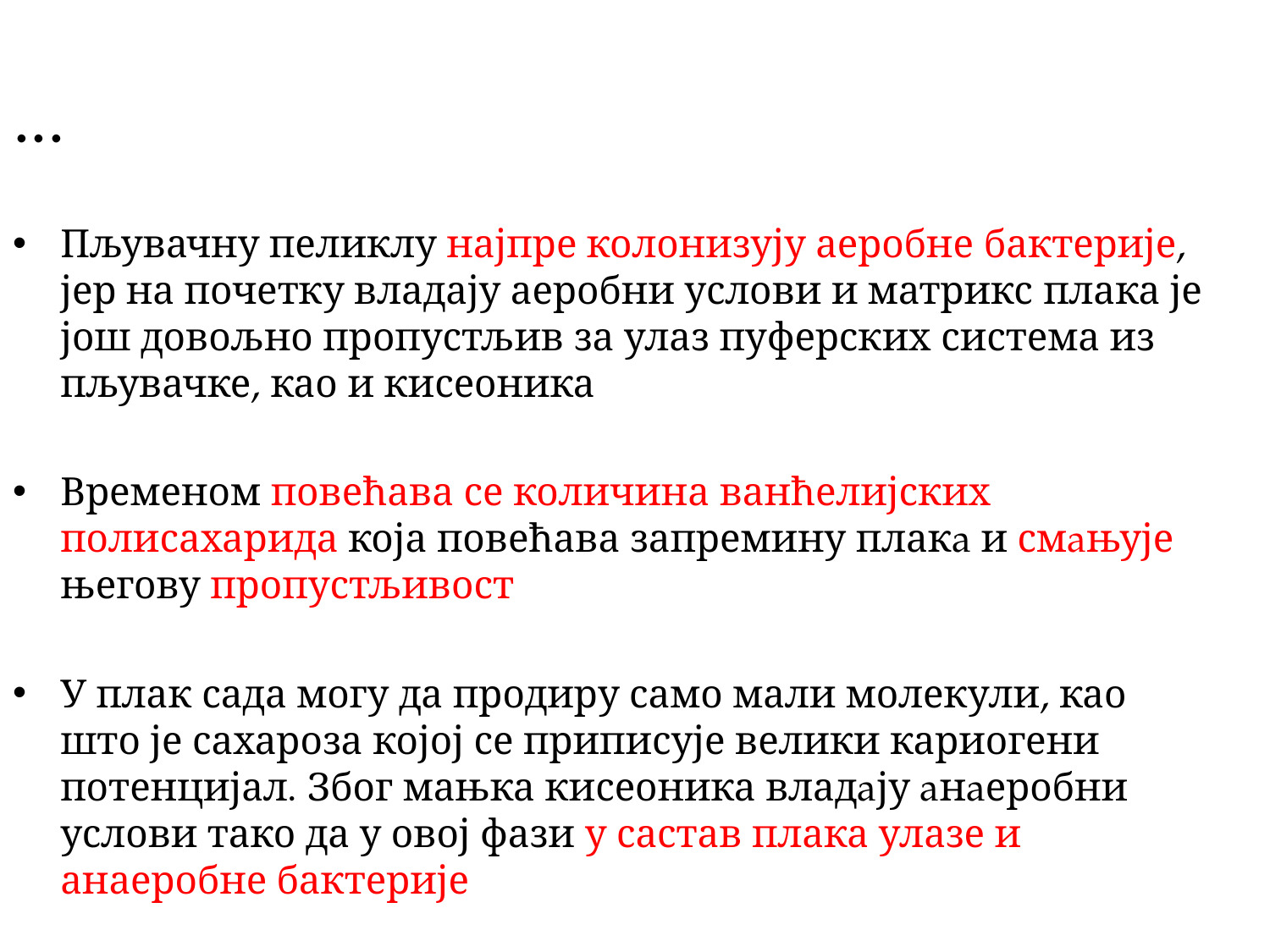

...

Пљувачну пеликлу најпре колонизују аеробне бактерије, јер на почетку владају аеробни услови и матрикс плака је још довољно пропустљив за улаз пуферских система из пљувачке, као и кисеоника

Временом повећава се количина ванћелијских полисахарида која повећава запремину плакa и смaњује његову пропустљивост

У плак сада могу да продиру само мали молекули, као што је сахароза којој се приписује велики кариогени потенцијал. Због мањка кисеоника владaју aнaеробни услови тако да у овој фази у састав плака улазе и анаеробне бактерије